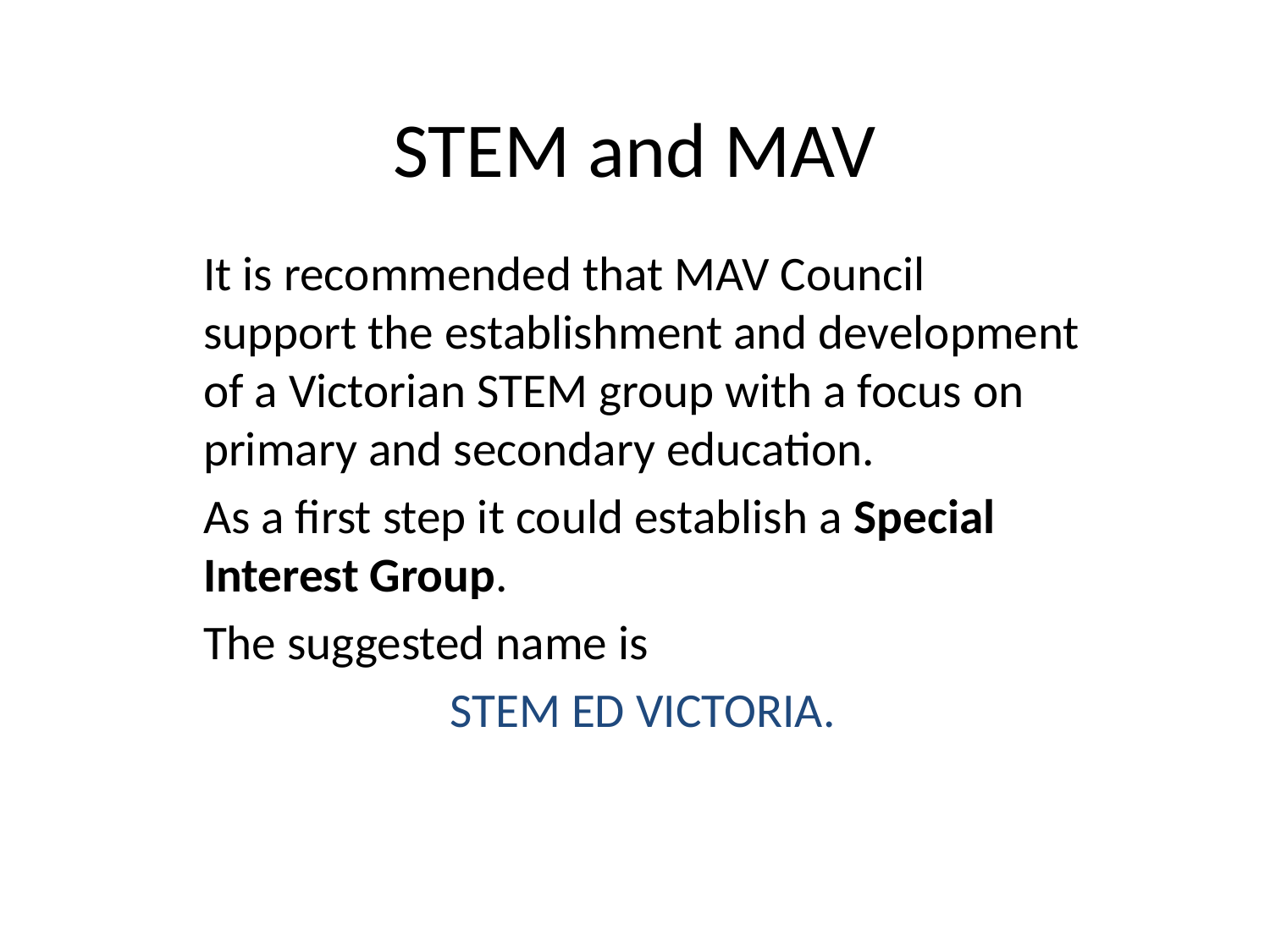

# STEM and MAV
It is recommended that MAV Council support the establishment and development of a Victorian STEM group with a focus on primary and secondary education.
As a first step it could establish a Special Interest Group.
The suggested name is
STEM ED VICTORIA.